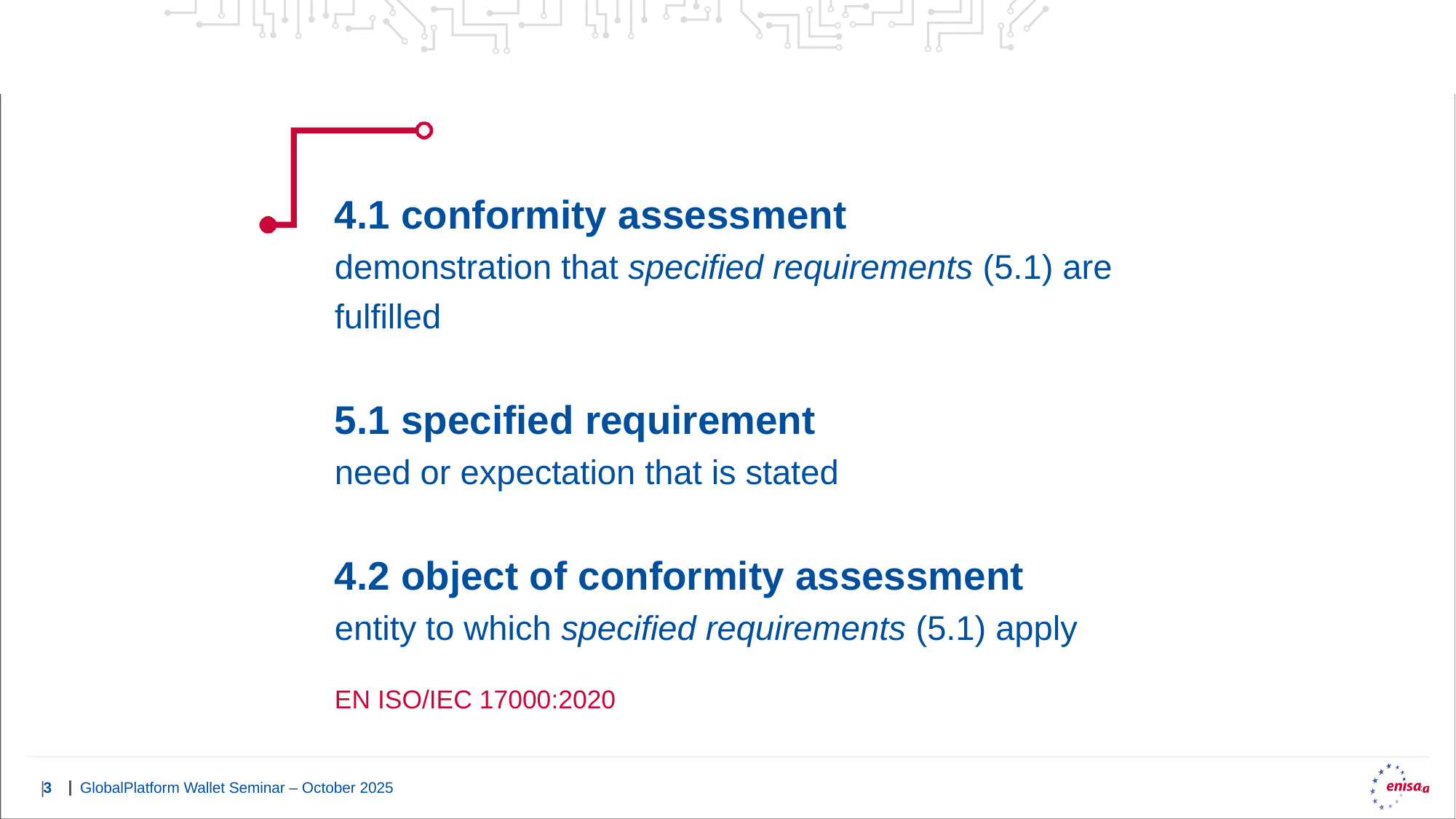

4.1 conformity assessment
demonstration that specified requirements (5.1) are fulfilled

5.1 specified requirement
need or expectation that is stated

4.2 object of conformity assessment
entity to which specified requirements (5.1) apply

EN ISO/IEC 17000:2020
GlobalPlatform Wallet Seminar – October 2025